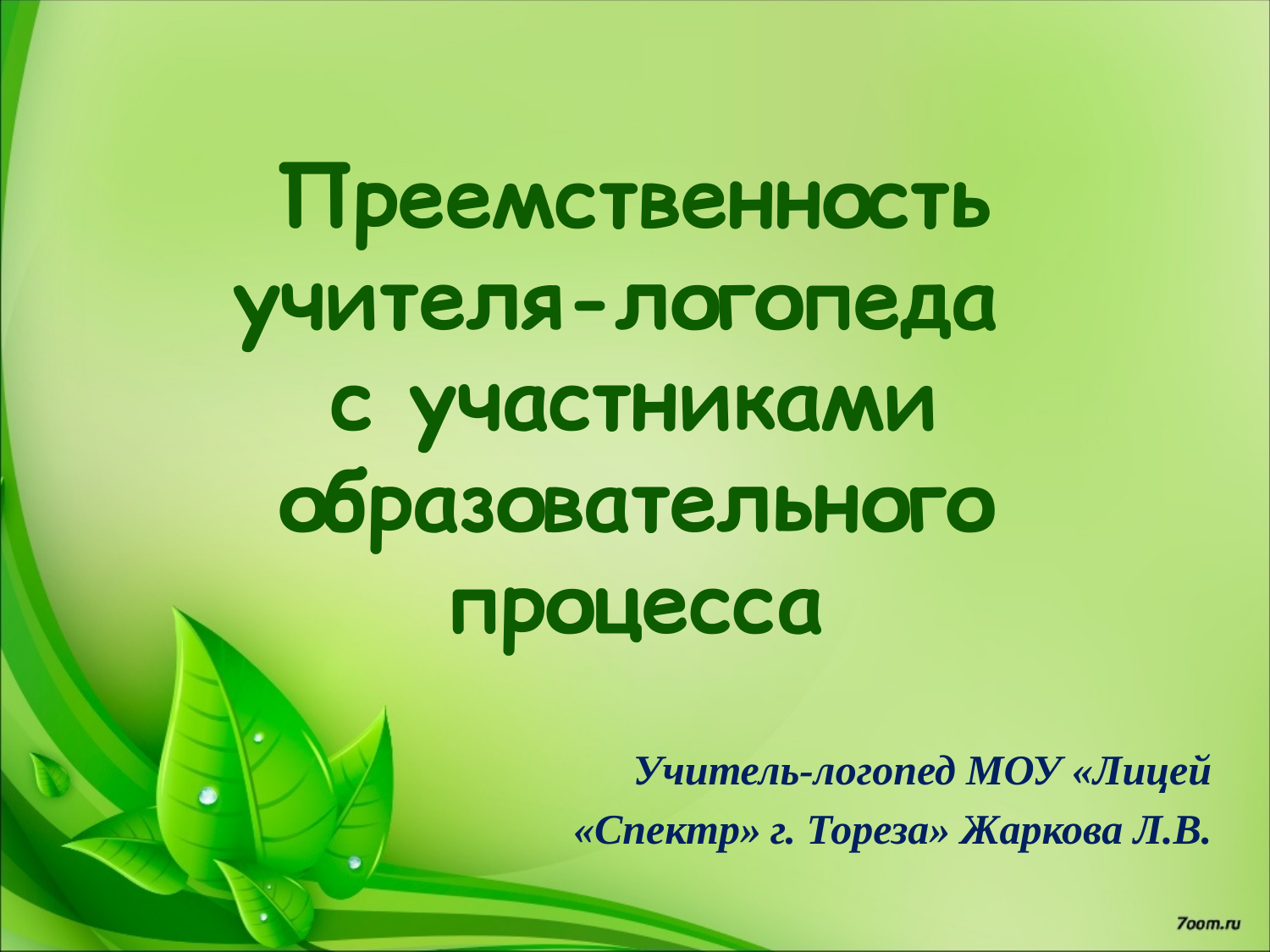

# Преемственность учителя-логопеда с участниками образовательного процесса
Учитель-логопед МОУ «Лицей
«Спектр» г. Тореза» Жаркова Л.В.